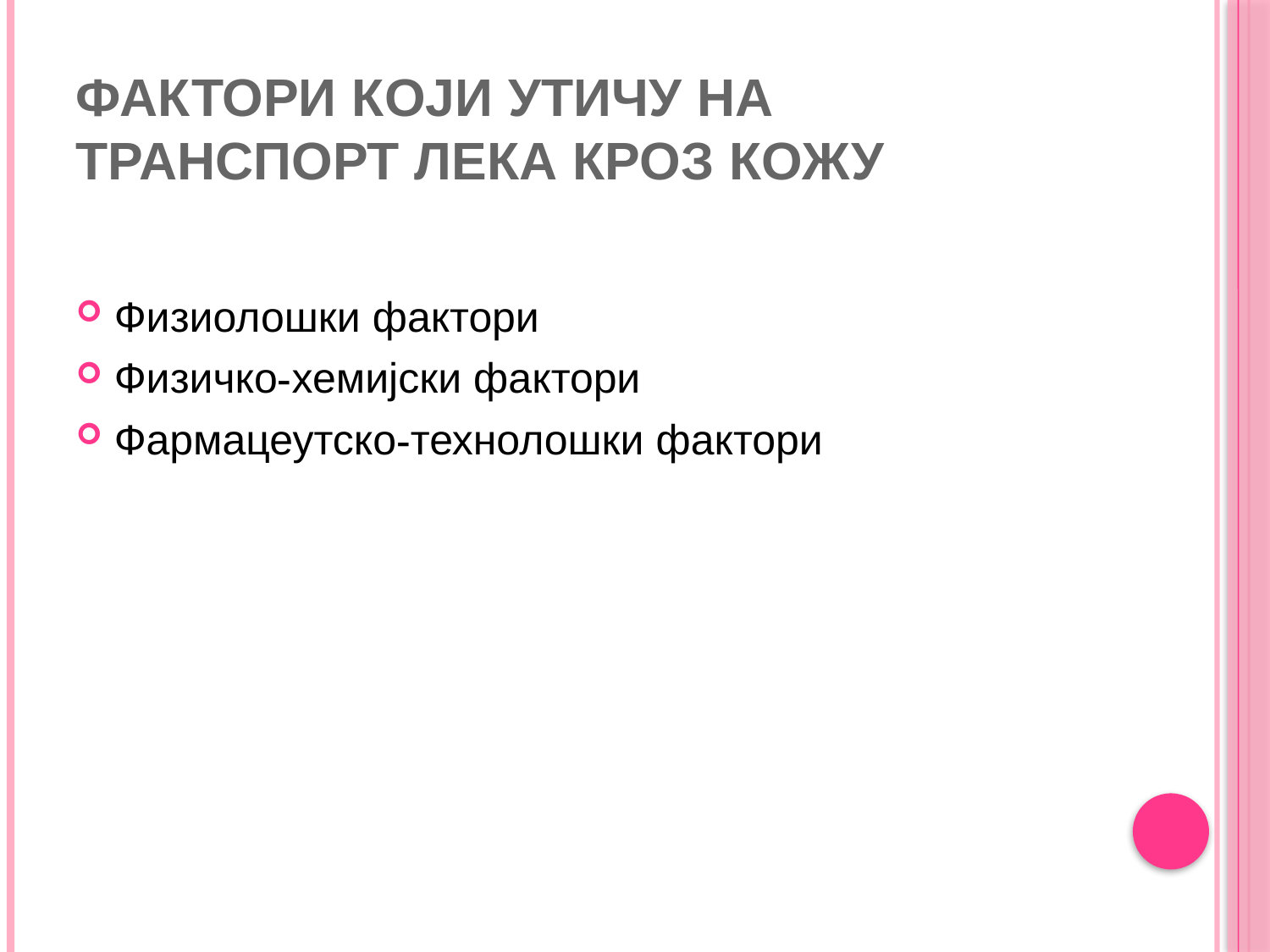

# фактори који утичу на транспорт лека кроз кожу

Физиолошки фактори
Физичко-хемијски фактори
Фармацеутско-технолошки фактори